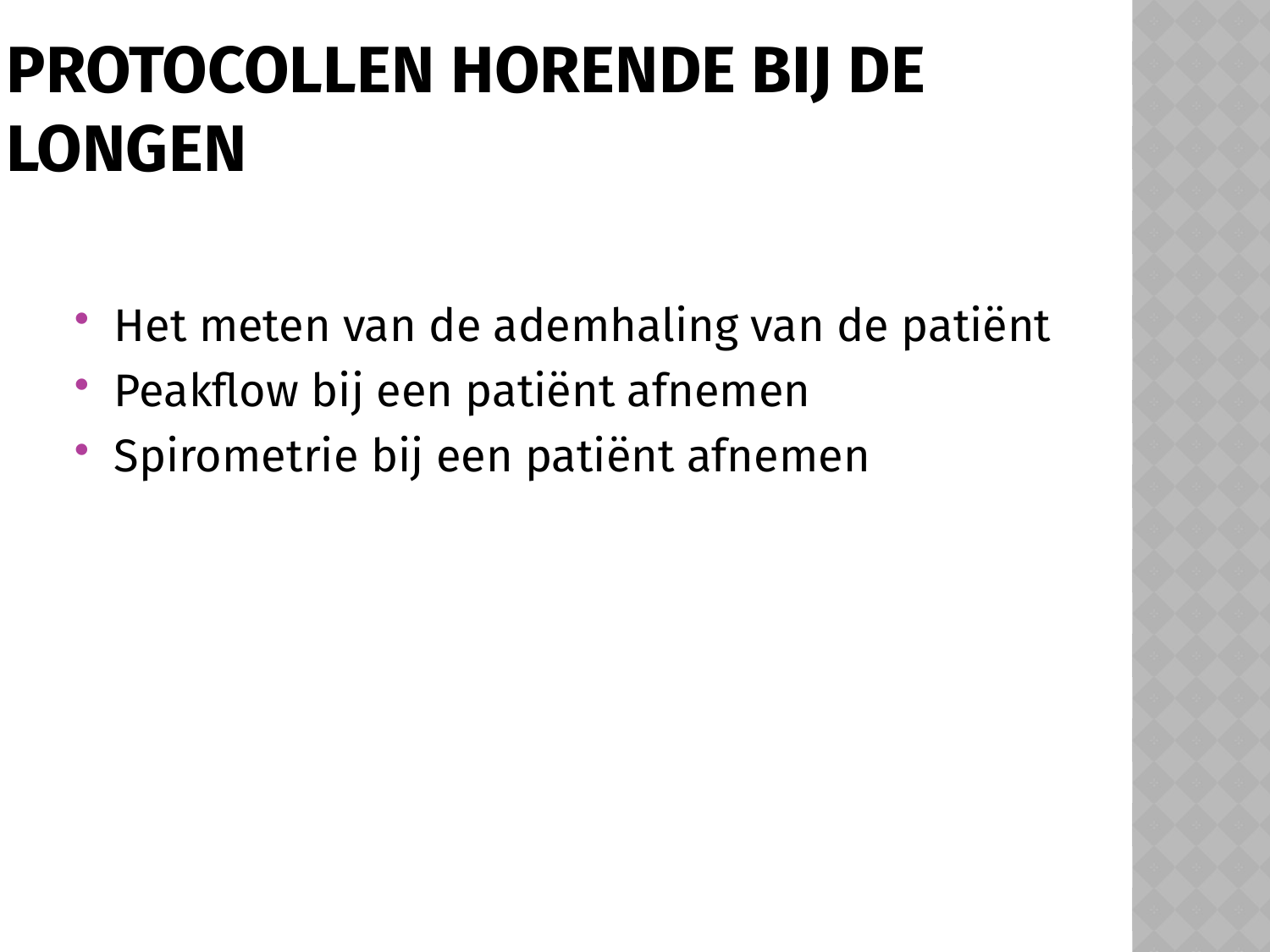

# Protocollen horende bij de Longen

Het meten van de ademhaling van de patiënt
Peakflow bij een patiënt afnemen
Spirometrie bij een patiënt afnemen